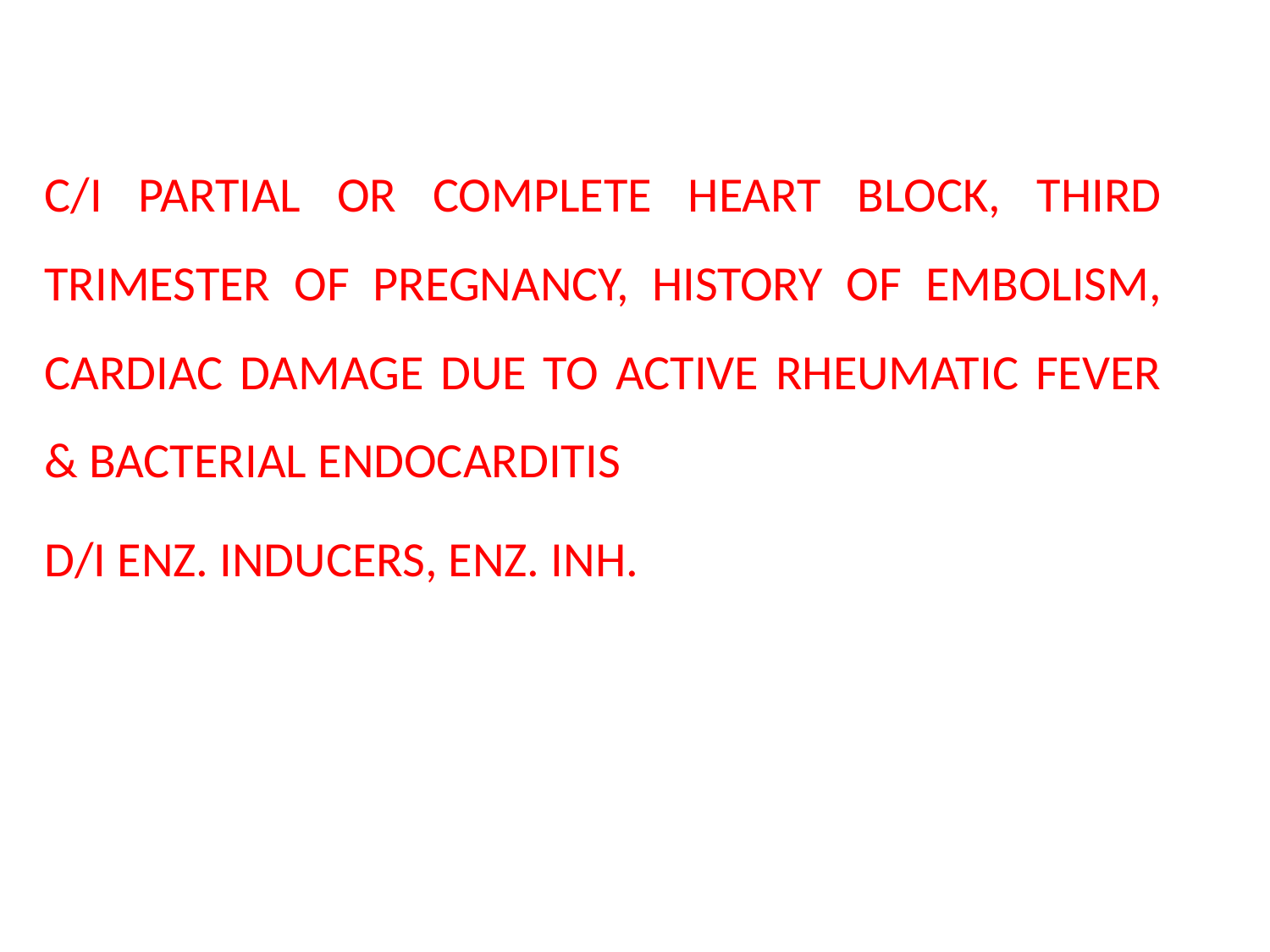

C/I PARTIAL OR COMPLETE HEART BLOCK, THIRD TRIMESTER OF PREGNANCY, HISTORY OF EMBOLISM, CARDIAC DAMAGE DUE TO ACTIVE RHEUMATIC FEVER & BACTERIAL ENDOCARDITIS
D/I ENZ. INDUCERS, ENZ. INH.